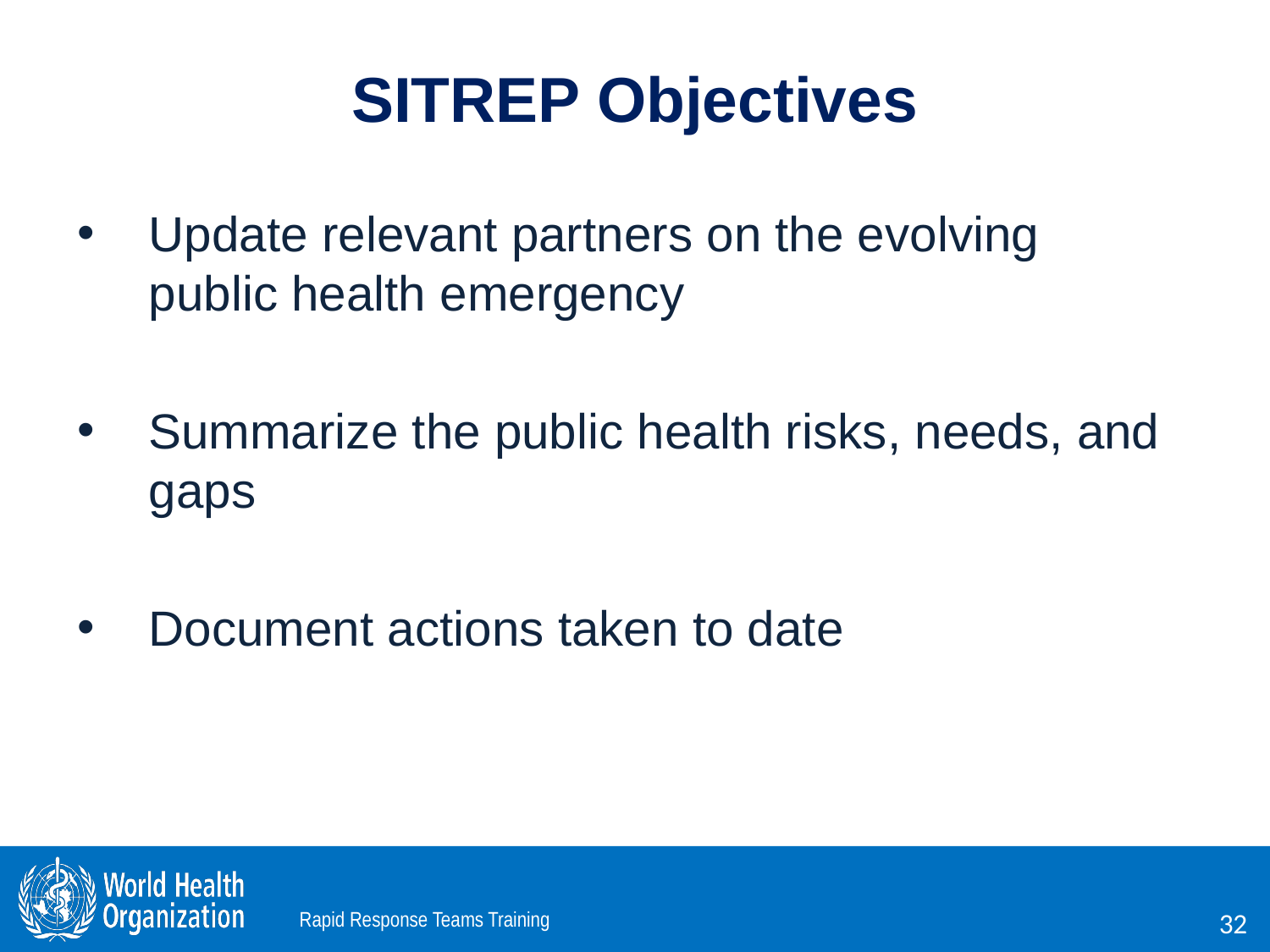

# SITREP Objectives
Update relevant partners on the evolving public health emergency

Summarize the public health risks, needs, and gaps

Document actions taken to date